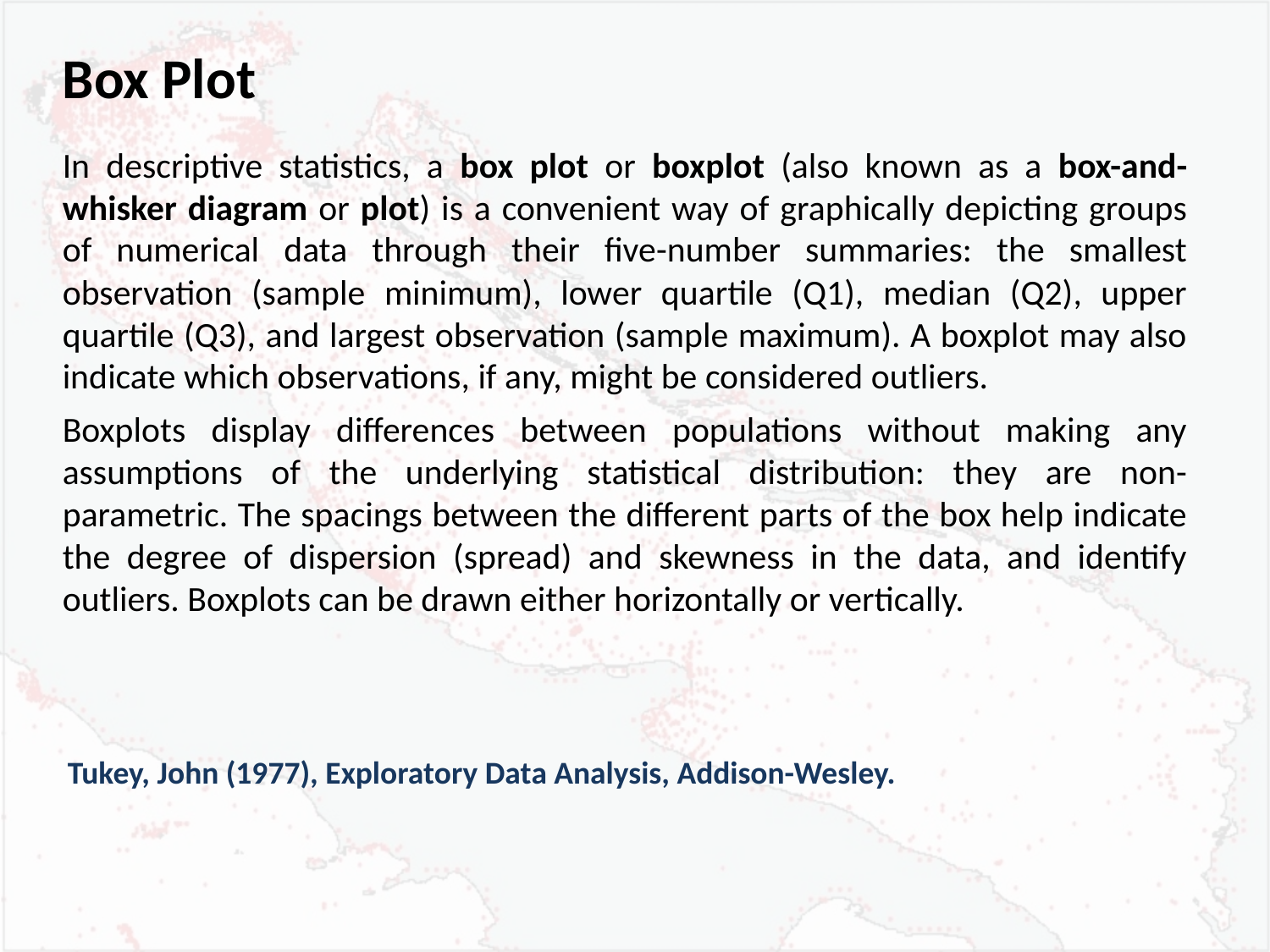

Box Plot
In descriptive statistics, a box plot or boxplot (also known as a box-and-whisker diagram or plot) is a convenient way of graphically depicting groups of numerical data through their five-number summaries: the smallest observation (sample minimum), lower quartile (Q1), median (Q2), upper quartile (Q3), and largest observation (sample maximum). A boxplot may also indicate which observations, if any, might be considered outliers.
Boxplots display differences between populations without making any assumptions of the underlying statistical distribution: they are non-parametric. The spacings between the different parts of the box help indicate the degree of dispersion (spread) and skewness in the data, and identify outliers. Boxplots can be drawn either horizontally or vertically.
Tukey, John (1977), Exploratory Data Analysis, Addison-Wesley.